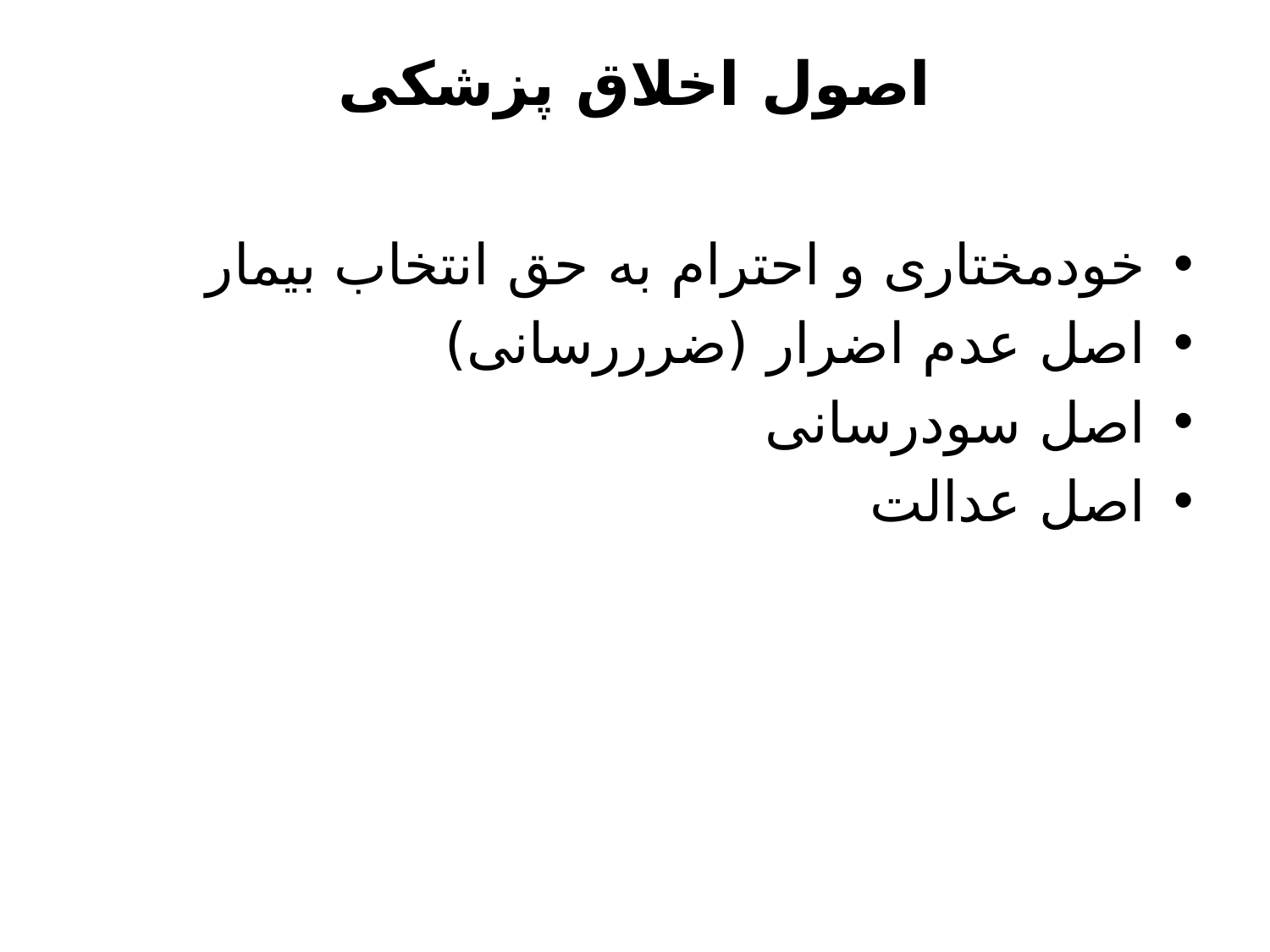

# اصول اخلاق پزشکی
خودمختاری و احترام به حق انتخاب بیمار
اصل عدم اضرار (ضرررسانی)
اصل سودرسانی
اصل عدالت